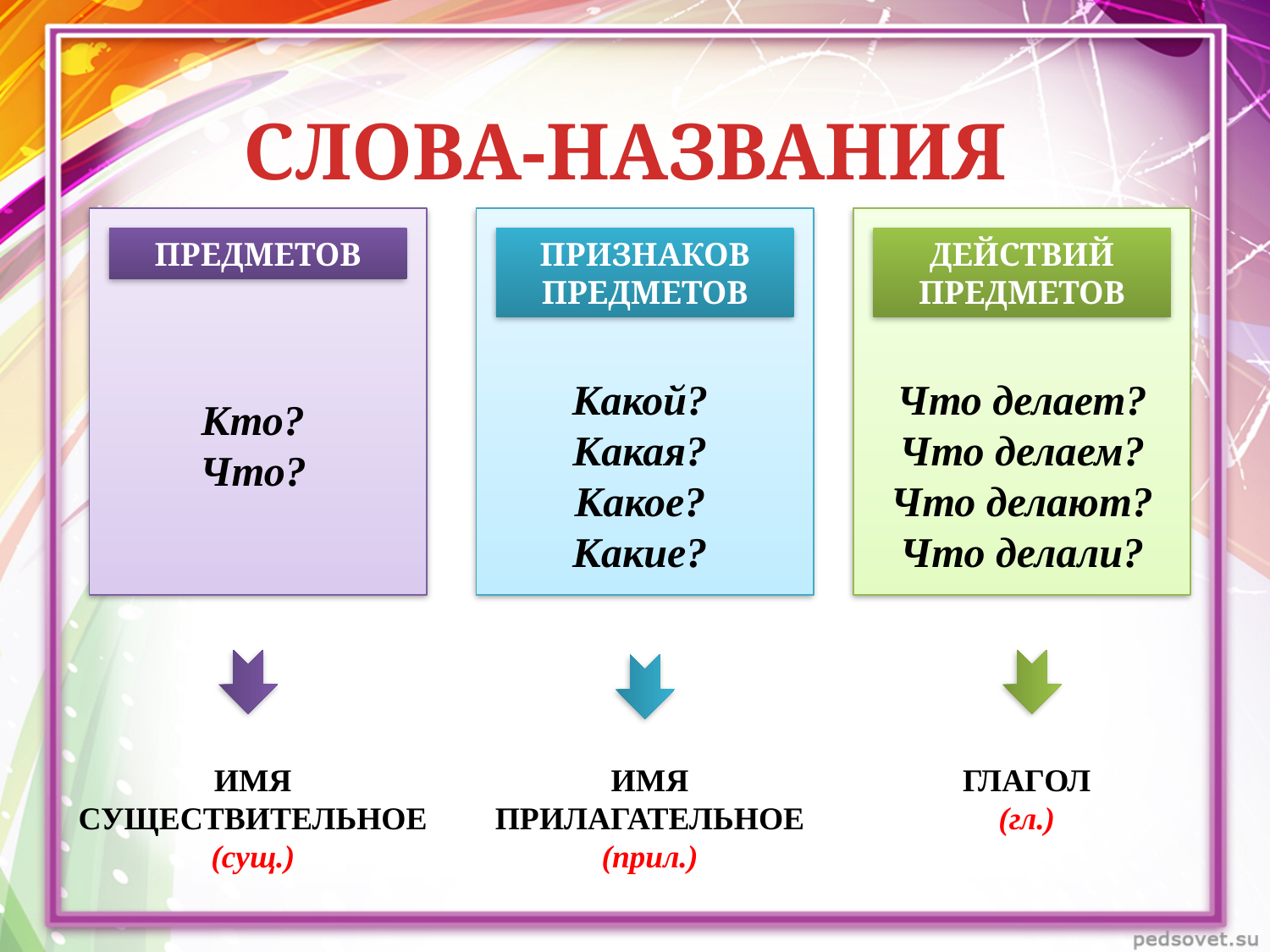

СЛОВА-НАЗВАНИЯ

ПРЕДМЕТОВ
ПРИЗНАКОВ ПРЕДМЕТОВ
ДЕЙСТВИЙ ПРЕДМЕТОВ
Какой?
Какая?
Какое?
Какие?
Что делает?
Что делаем?
Что делают?
Что делали?
Кто?
Что?

ИМЯ ПРИЛАГАТЕЛЬНОЕ
(прил.)
ГЛАГОЛ
(гл.)
ИМЯ СУЩЕСТВИТЕЛЬНОЕ
(сущ.)